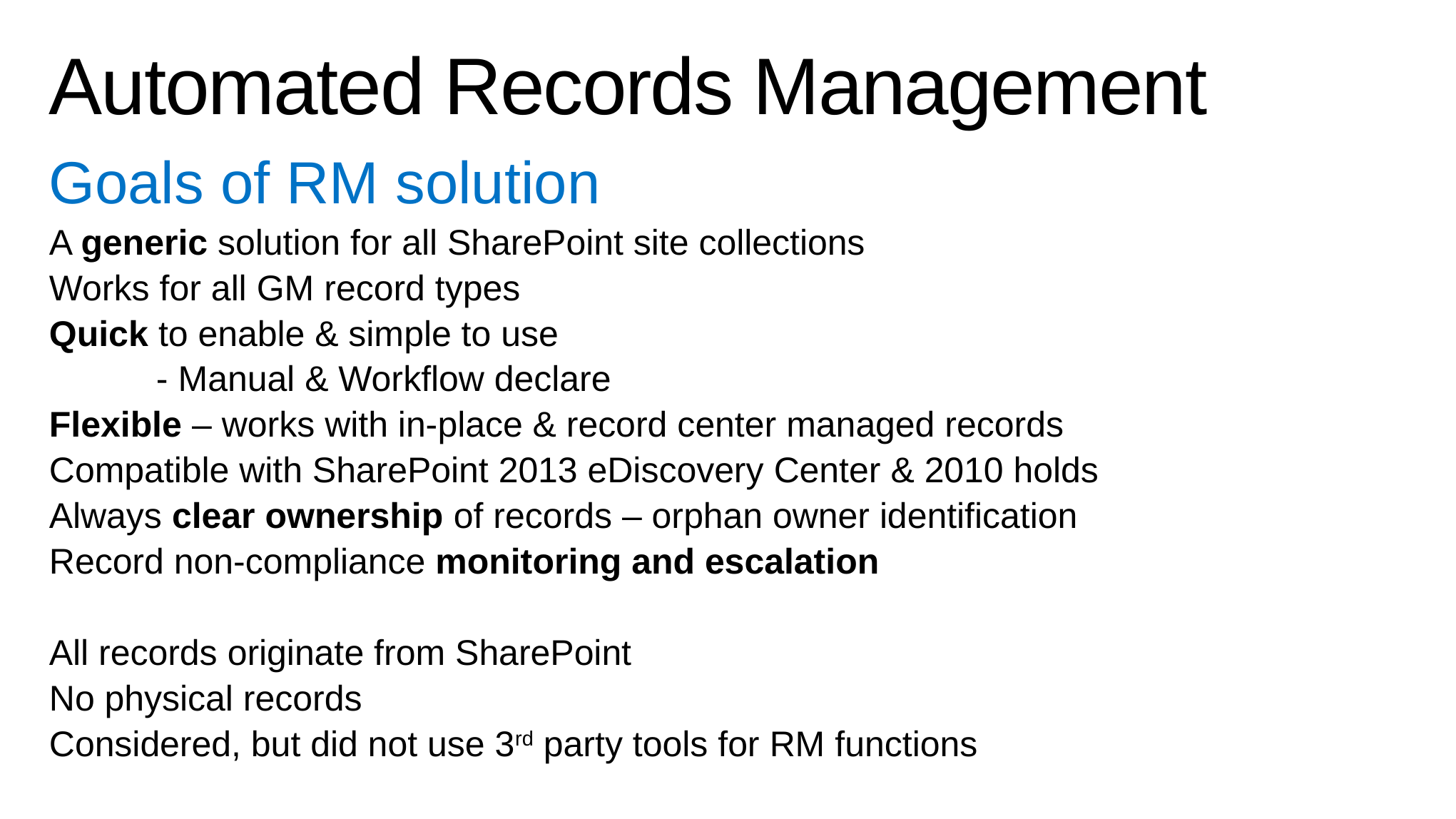

# Automated Records Management
Goals of RM solution
A generic solution for all SharePoint site collections
Works for all GM record types
Quick to enable & simple to use
	- Manual & Workflow declare
Flexible – works with in-place & record center managed records
Compatible with SharePoint 2013 eDiscovery Center & 2010 holds
Always clear ownership of records – orphan owner identification
Record non-compliance monitoring and escalation

All records originate from SharePoint
No physical records
Considered, but did not use 3rd party tools for RM functions